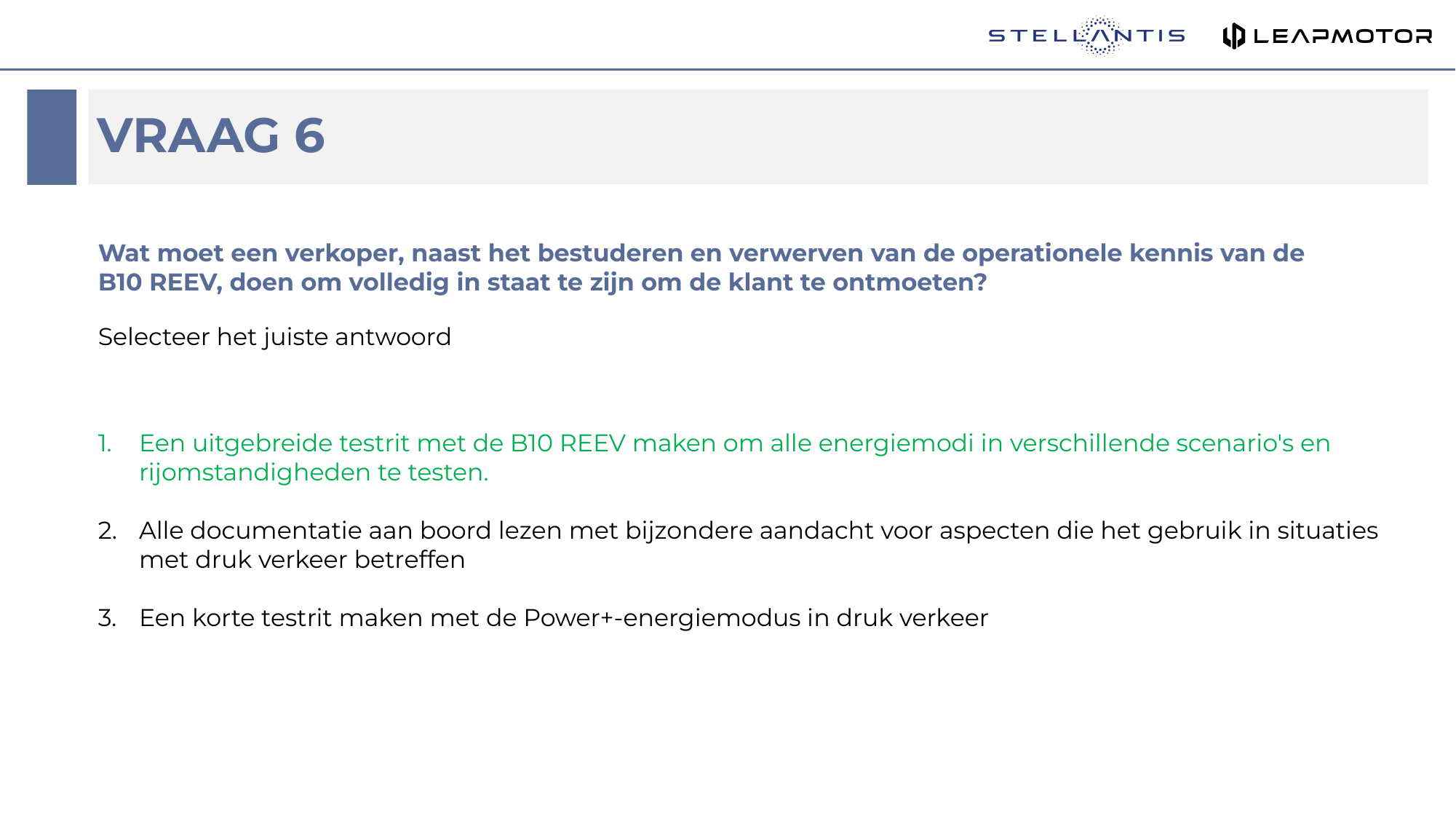

# Vraag 6
Wat moet een verkoper, naast het bestuderen en verwerven van de operationele kennis van de B10 REEV, doen om volledig in staat te zijn om de klant te ontmoeten?
Selecteer het juiste antwoord
Een uitgebreide testrit met de B10 REEV maken om alle energiemodi in verschillende scenario's en rijomstandigheden te testen.

Alle documentatie aan boord lezen met bijzondere aandacht voor aspecten die het gebruik in situaties met druk verkeer betreffen

Een korte testrit maken met de Power+-energiemodus in druk verkeer